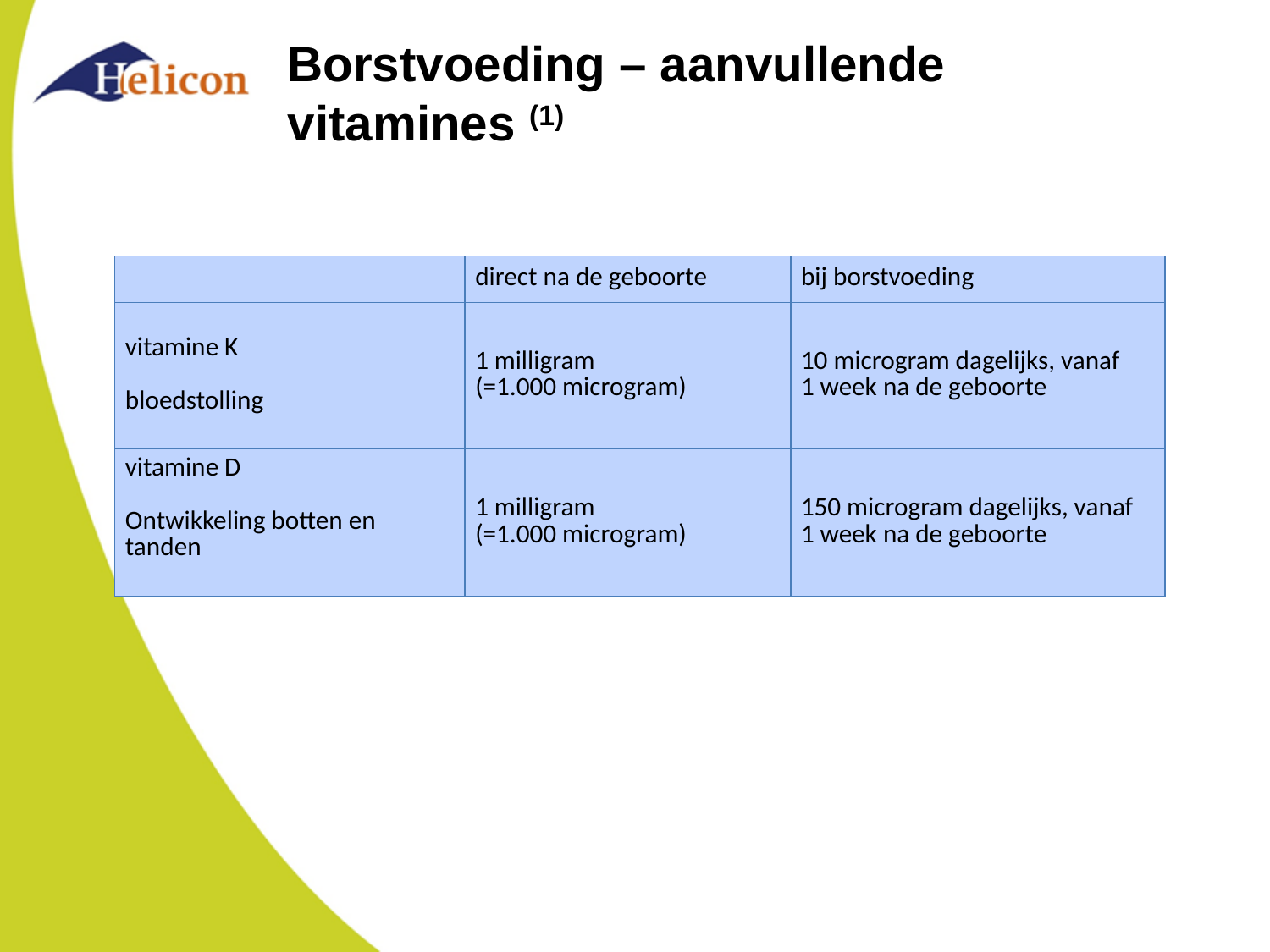

# Borstvoeding – aanvullende vitamines (1)
|  | direct na de geboorte | bij borstvoeding |
| --- | --- | --- |
| vitamine K bloedstolling | 1 milligram (=1.000 microgram) | 10 microgram dagelijks, vanaf 1 week na de geboorte |
| vitamine D Ontwikkeling botten en tanden | 1 milligram (=1.000 microgram) | 150 microgram dagelijks, vanaf 1 week na de geboorte |